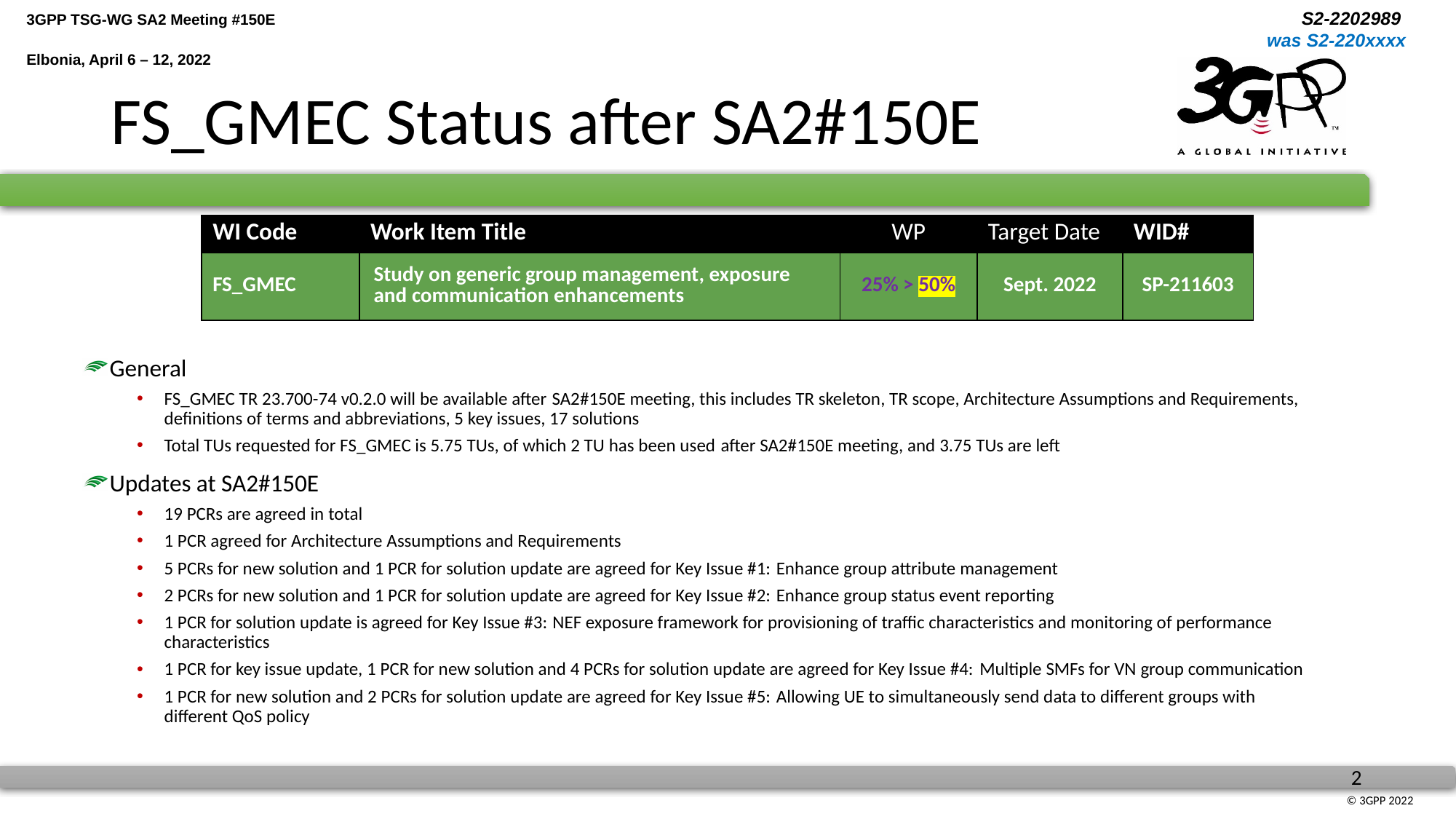

# FS_GMEC Status after SA2#150E
| WI Code | Work Item Title | WP | Target Date | WID# |
| --- | --- | --- | --- | --- |
| FS\_GMEC | Study on generic group management, exposure and communication enhancements | 25% > 50% | Sept. 2022 | SP-211603 |
General
FS_GMEC TR 23.700-74 v0.2.0 will be available after SA2#150E meeting, this includes TR skeleton, TR scope, Architecture Assumptions and Requirements, definitions of terms and abbreviations, 5 key issues, 17 solutions
Total TUs requested for FS_GMEC is 5.75 TUs, of which 2 TU has been used after SA2#150E meeting, and 3.75 TUs are left
Updates at SA2#150E
19 PCRs are agreed in total
1 PCR agreed for Architecture Assumptions and Requirements
5 PCRs for new solution and 1 PCR for solution update are agreed for Key Issue #1: Enhance group attribute management
2 PCRs for new solution and 1 PCR for solution update are agreed for Key Issue #2: Enhance group status event reporting
1 PCR for solution update is agreed for Key Issue #3: NEF exposure framework for provisioning of traffic characteristics and monitoring of performance characteristics
1 PCR for key issue update, 1 PCR for new solution and 4 PCRs for solution update are agreed for Key Issue #4: Multiple SMFs for VN group communication
1 PCR for new solution and 2 PCRs for solution update are agreed for Key Issue #5: Allowing UE to simultaneously send data to different groups with different QoS policy